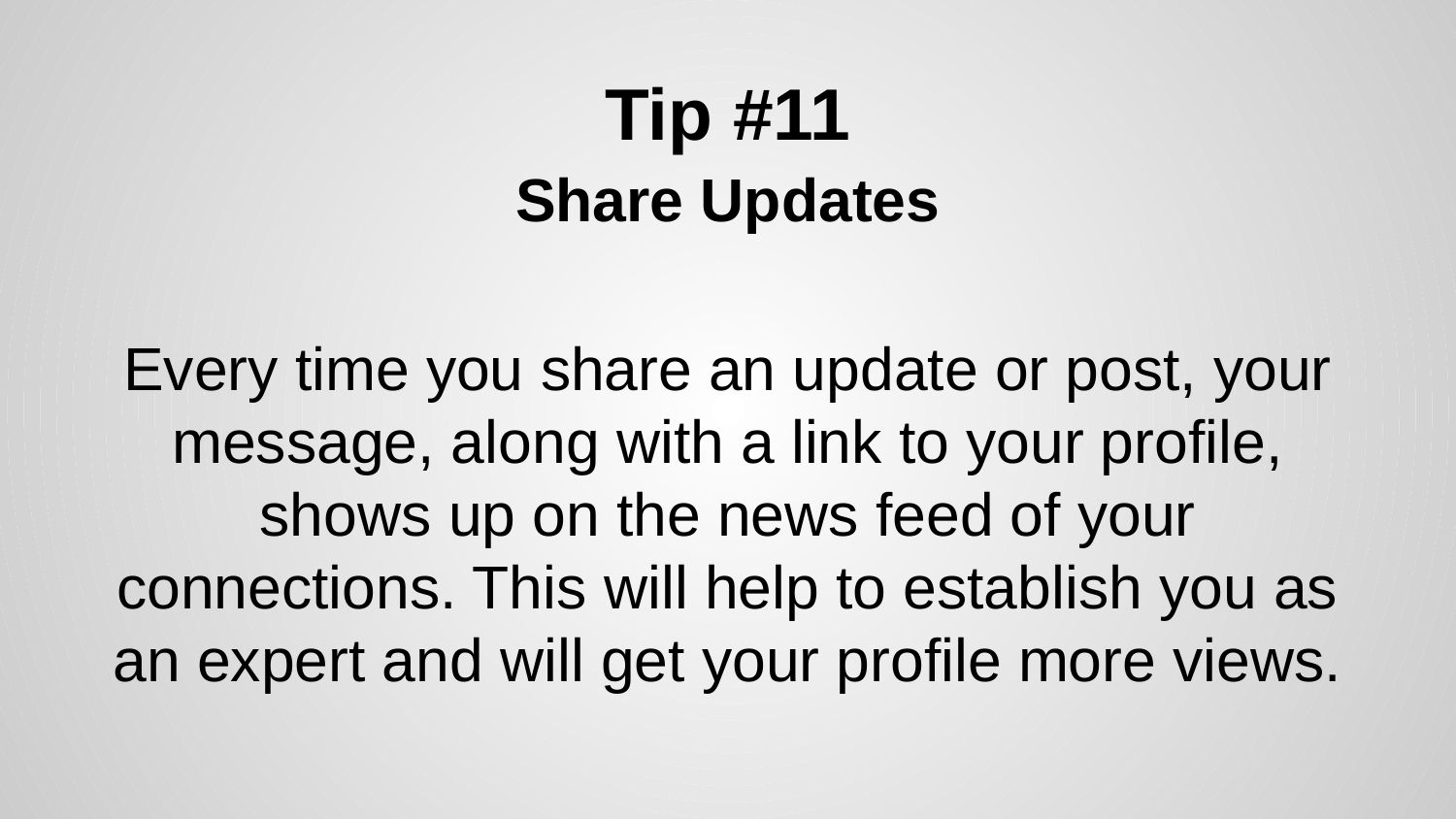

# Tip #11

Share Updates

Every time you share an update or post, your message, along with a link to your profile, shows up on the news feed of your connections. This will help to establish you as an expert and will get your profile more views.